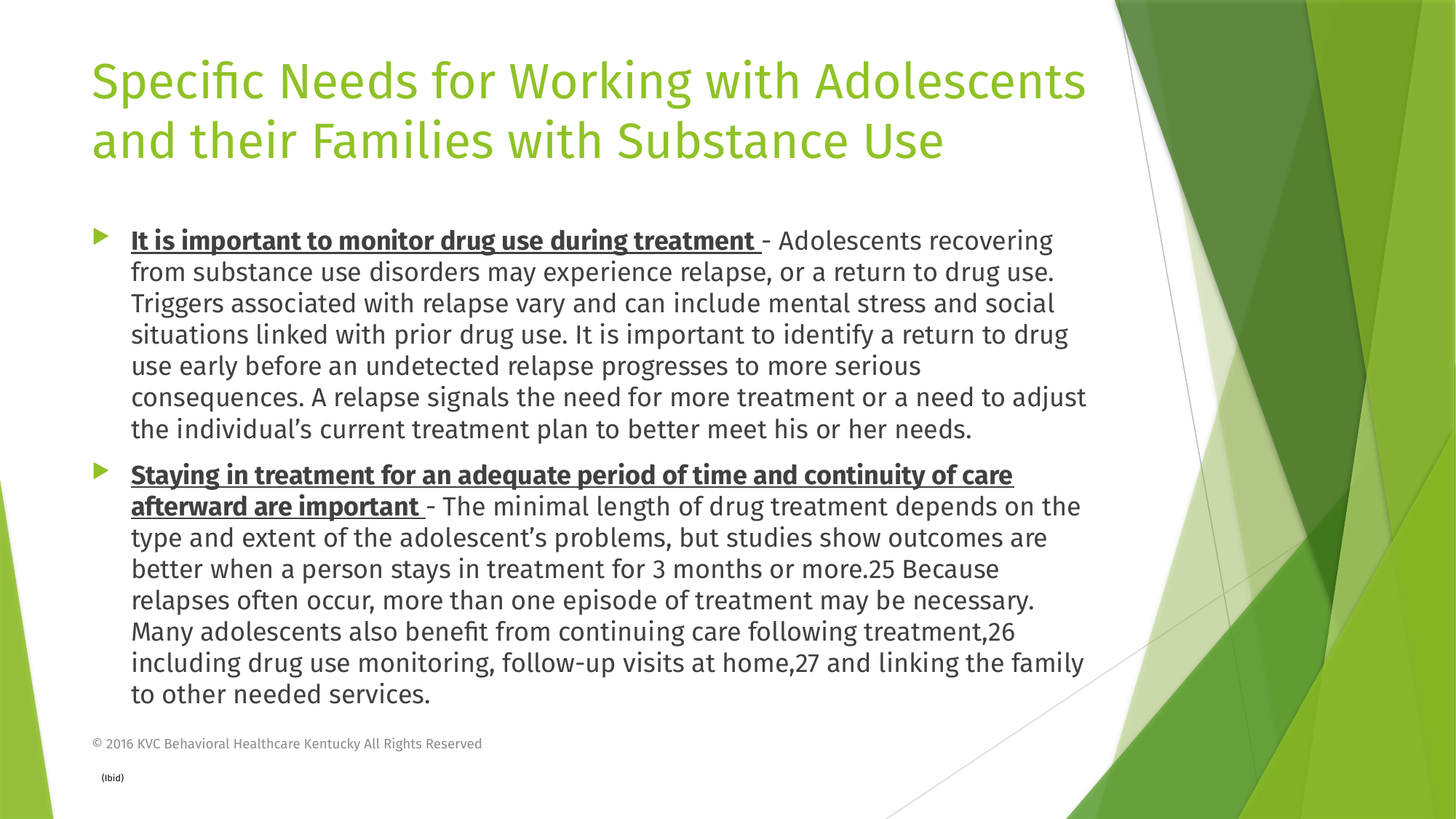

# Specific Needs for Working with Adolescents and their Families with Substance Use
It is important to monitor drug use during treatment - Adolescents recovering from substance use disorders may experience relapse, or a return to drug use. Triggers associated with relapse vary and can include mental stress and social situations linked with prior drug use. It is important to identify a return to drug use early before an undetected relapse progresses to more serious consequences. A relapse signals the need for more treatment or a need to adjust the individual’s current treatment plan to better meet his or her needs.
Staying in treatment for an adequate period of time and continuity of care afterward are important - The minimal length of drug treatment depends on the type and extent of the adolescent’s problems, but studies show outcomes are better when a person stays in treatment for 3 months or more.25 Because relapses often occur, more than one episode of treatment may be necessary. Many adolescents also benefit from continuing care following treatment,26 including drug use monitoring, follow-up visits at home,27 and linking the family to other needed services.
© 2016 KVC Behavioral Healthcare Kentucky All Rights Reserved
(Ibid)